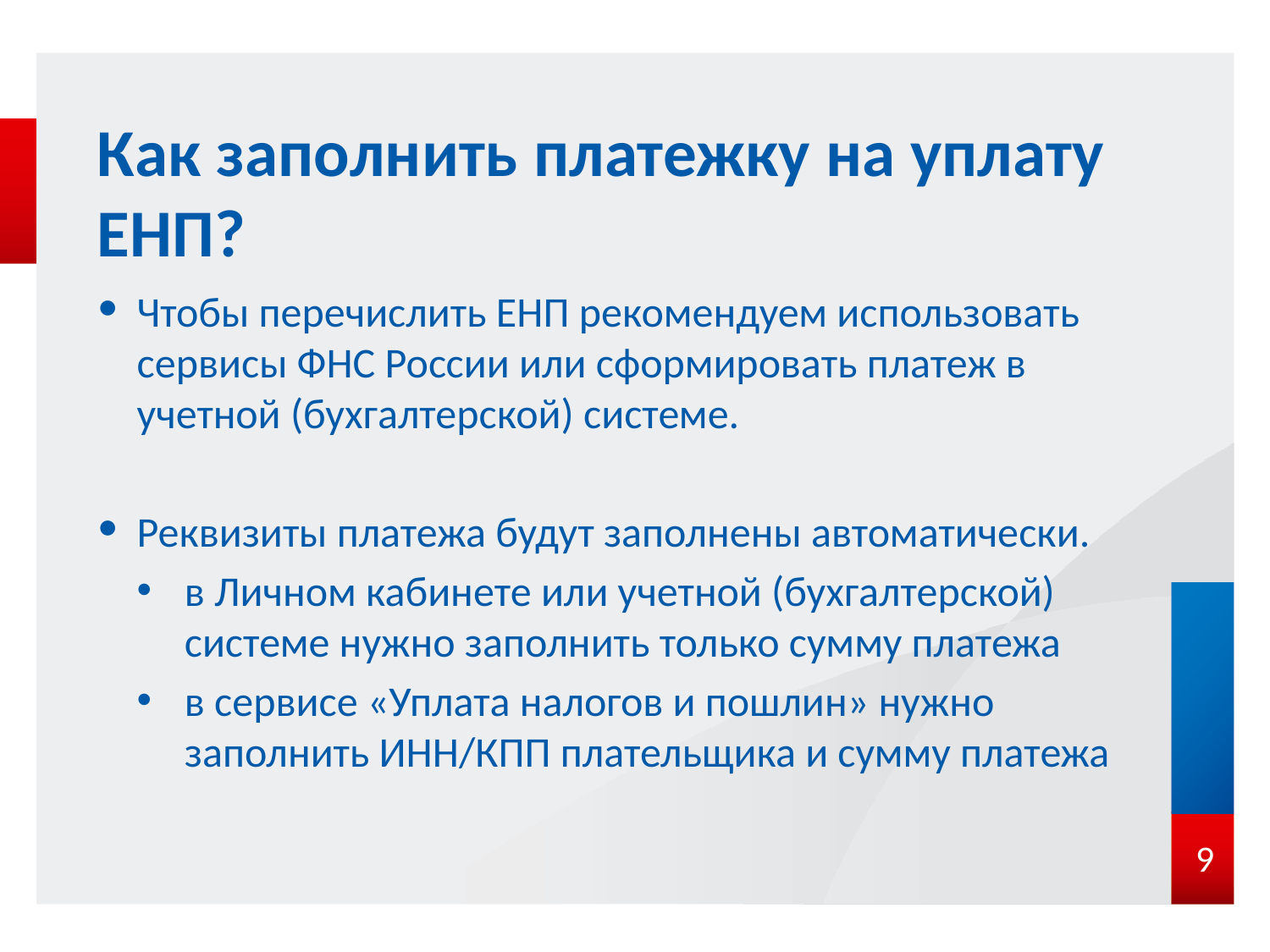

Как заполнить платежку на уплату ЕНП?
Чтобы перечислить ЕНП рекомендуем использовать сервисы ФНС России или сформировать платеж в учетной (бухгалтерской) системе.

Реквизиты платежа будут заполнены автоматически.
в Личном кабинете или учетной (бухгалтерской) системе нужно заполнить только сумму платежа
в сервисе «Уплата налогов и пошлин» нужно заполнить ИНН/КПП плательщика и сумму платежа
9